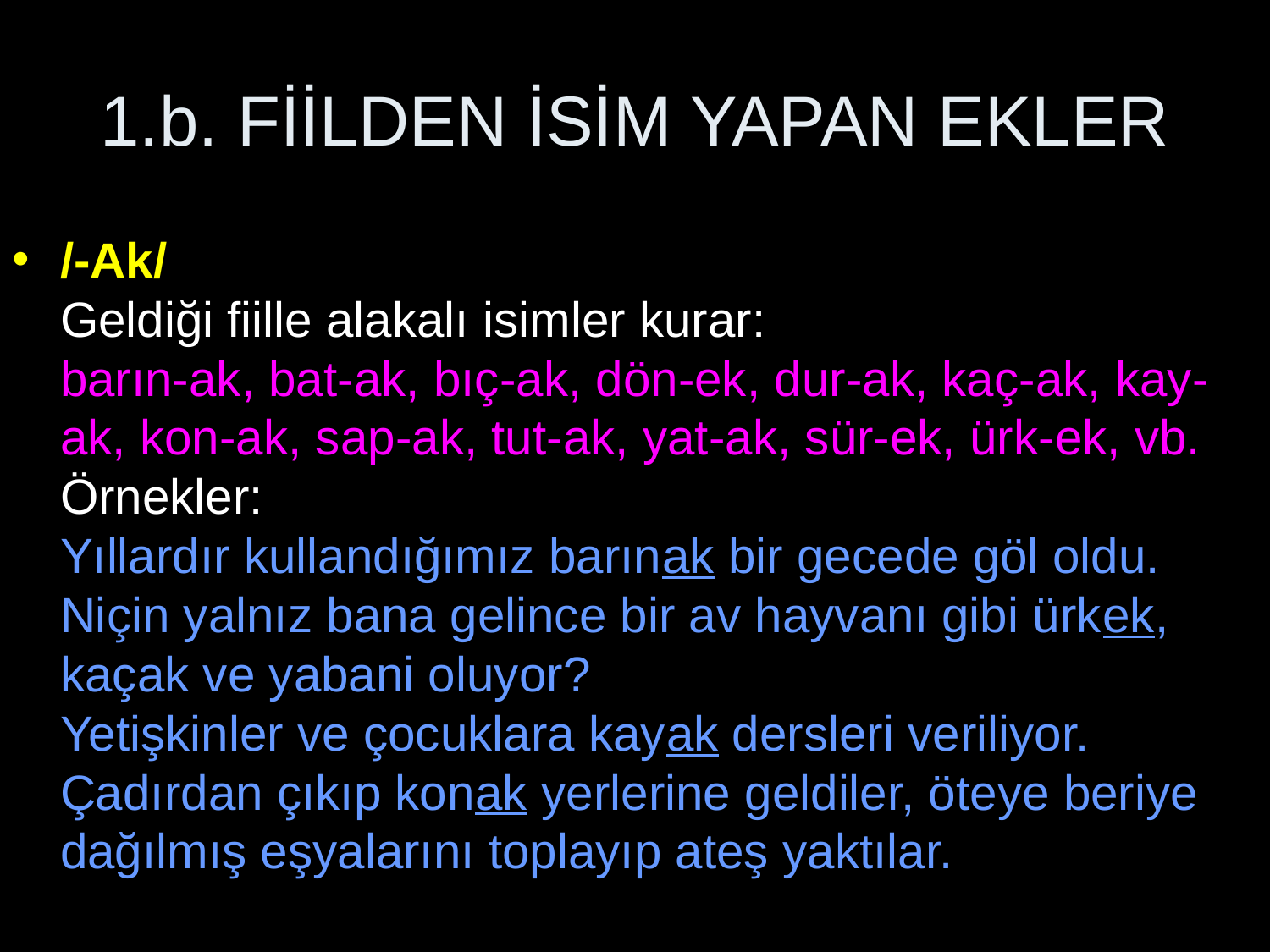

# 1.b. FİİLDEN İSİM YAPAN EKLER
/-Ak/
Geldiği fiille alakalı isimler kurar:
barın-ak, bat-ak, bıç-ak, dön-ek, dur-ak, kaç-ak, kay-ak, kon-ak, sap-ak, tut-ak, yat-ak, sür-ek, ürk-ek, vb.
Örnekler:
Yıllardır kullandığımız barınak bir gecede göl oldu.
Niçin yalnız bana gelince bir av hayvanı gibi ürkek, kaçak ve yabani oluyor?
Yetişkinler ve çocuklara kayak dersleri veriliyor.
Çadırdan çıkıp konak yerlerine geldiler, öteye beriye dağılmış eşyalarını toplayıp ateş yaktılar.